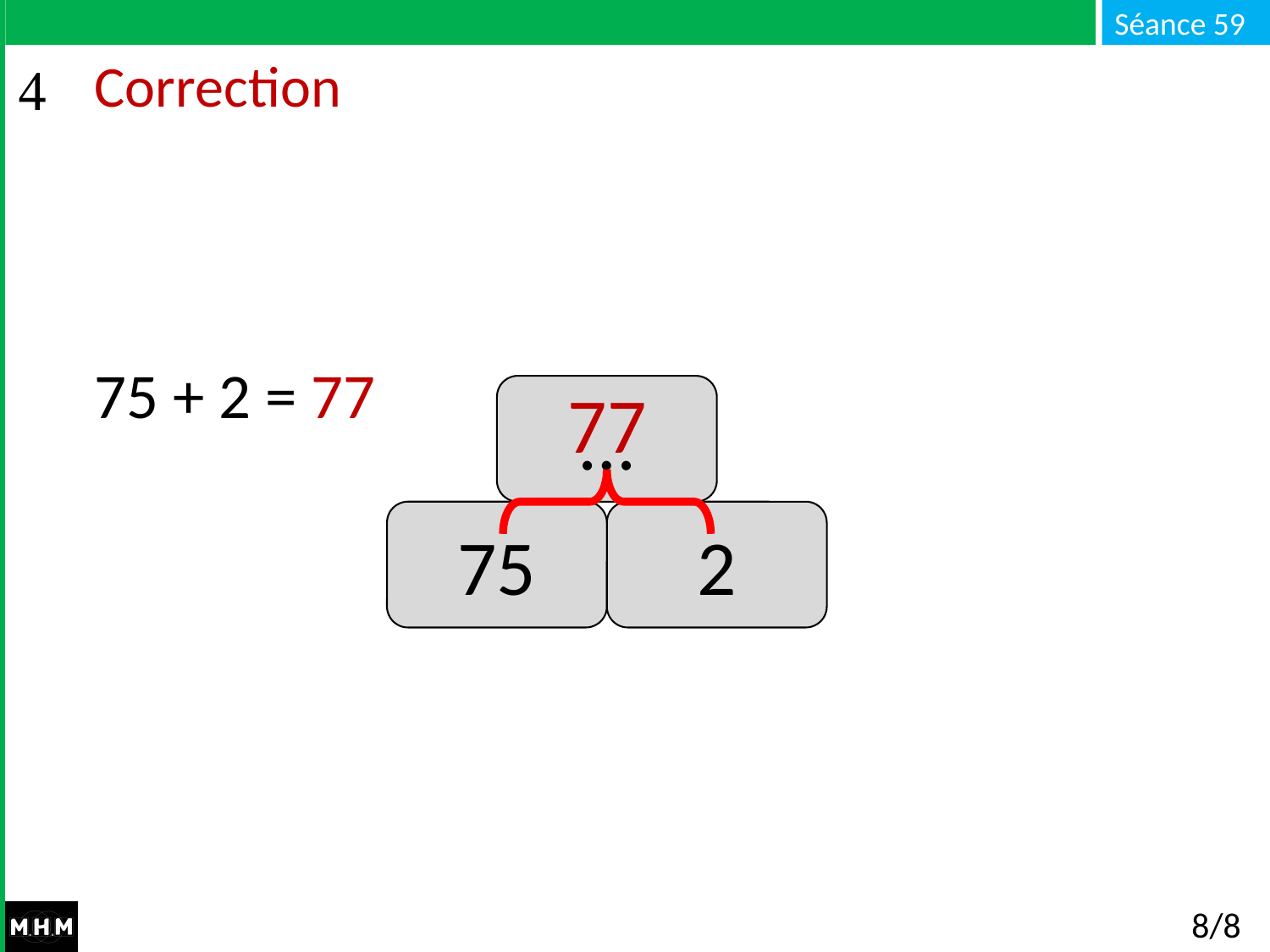

# Correction
75 + 2 = 77
77
…

2
75
8/8